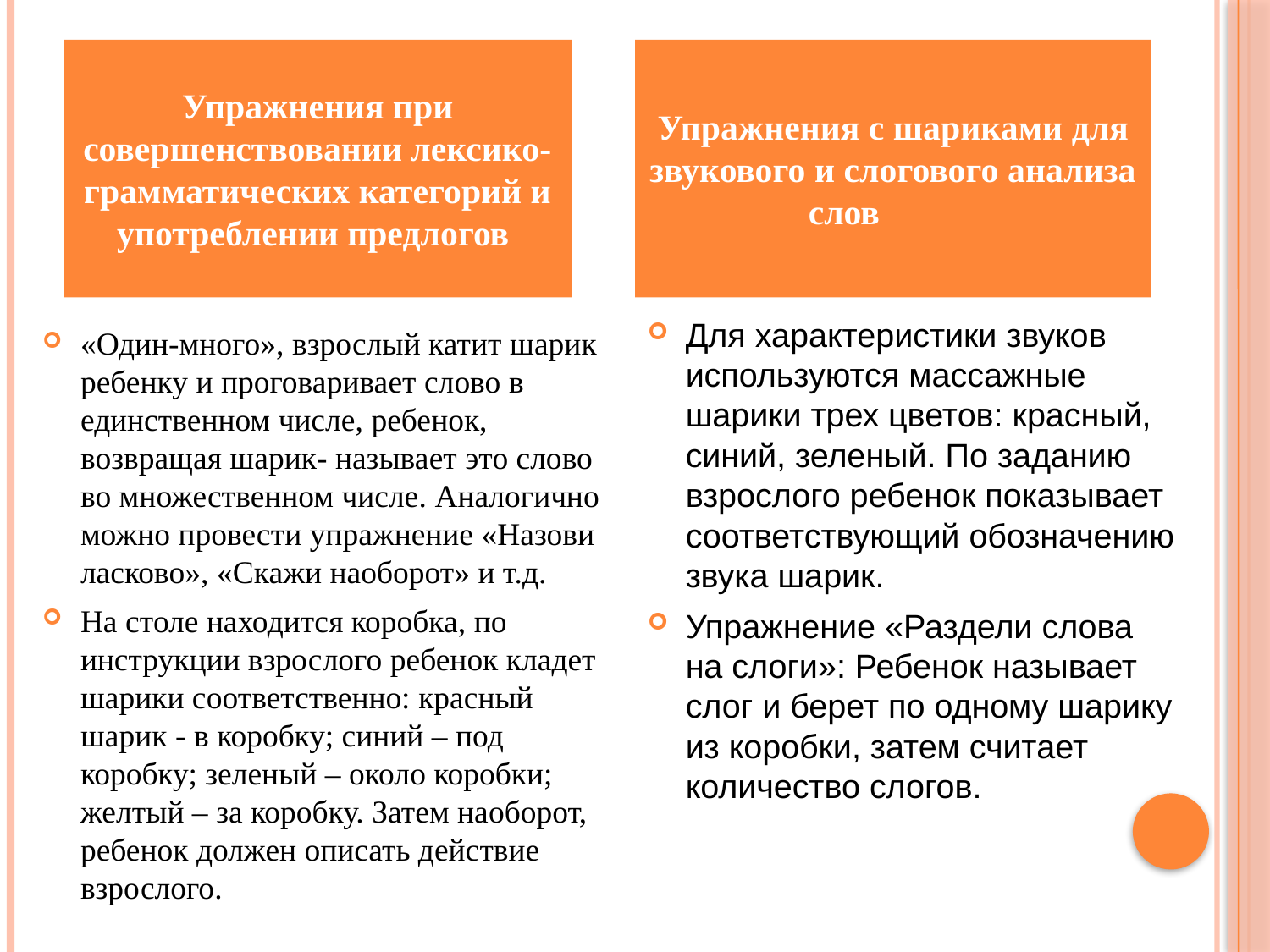

#
Упражнения при совершенствовании лексико-грамматических категорий и употреблении предлогов
Упражнения с шариками для звукового и слогового анализа слов
Для характеристики звуков используются массажные шарики трех цветов: красный, синий, зеленый. По заданию взрослого ребенок показывает соответствующий обозначению звука шарик.
Упражнение «Раздели слова на слоги»: Ребенок называет слог и берет по одному шарику из коробки, затем считает количество слогов.

«Один-много», взрослый катит шарик ребенку и проговаривает слово в единственном числе, ребенок, возвращая шарик- называет это слово во множественном числе. Аналогично можно провести упражнение «Назови ласково», «Скажи наоборот» и т.д.
На столе находится коробка, по инструкции взрослого ребенок кладет шарики соответственно: красный шарик - в коробку; синий – под коробку; зеленый – около коробки; желтый – за коробку. Затем наоборот, ребенок должен описать действие взрослого.